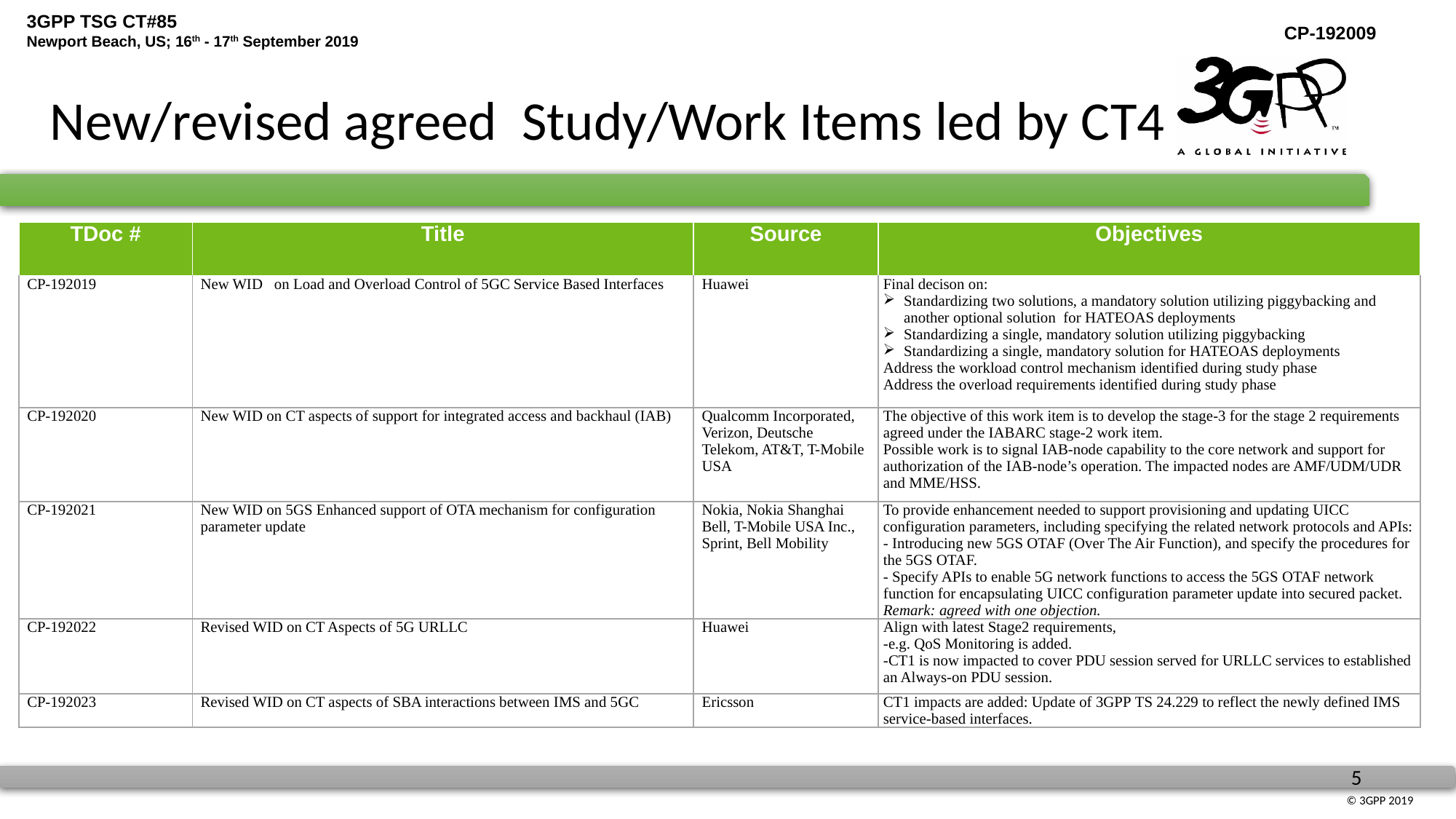

# New/revised agreed  Study/Work Items led by CT4
| TDoc # | Title | Source | Objectives |
| --- | --- | --- | --- |
| CP-192019 | New WID on Load and Overload Control of 5GC Service Based Interfaces | Huawei | Final decison on: Standardizing two solutions, a mandatory solution utilizing piggybacking and another optional solution for HATEOAS deployments Standardizing a single, mandatory solution utilizing piggybacking Standardizing a single, mandatory solution for HATEOAS deployments Address the workload control mechanism identified during study phase Address the overload requirements identified during study phase |
| CP-192020 | New WID on CT aspects of support for integrated access and backhaul (IAB) | Qualcomm Incorporated, Verizon, Deutsche Telekom, AT&T, T-Mobile USA | The objective of this work item is to develop the stage-3 for the stage 2 requirements agreed under the IABARC stage-2 work item. Possible work is to signal IAB-node capability to the core network and support for authorization of the IAB-node’s operation. The impacted nodes are AMF/UDM/UDR and MME/HSS. |
| CP-192021 | New WID on 5GS Enhanced support of OTA mechanism for configuration parameter update | Nokia, Nokia Shanghai Bell, T-Mobile USA Inc., Sprint, Bell Mobility | To provide enhancement needed to support provisioning and updating UICC configuration parameters, including specifying the related network protocols and APIs: - Introducing new 5GS OTAF (Over The Air Function), and specify the procedures for the 5GS OTAF. - Specify APIs to enable 5G network functions to access the 5GS OTAF network function for encapsulating UICC configuration parameter update into secured packet. Remark: agreed with one objection. |
| CP-192022 | Revised WID on CT Aspects of 5G URLLC | Huawei | Align with latest Stage2 requirements, -e.g. QoS Monitoring is added. -CT1 is now impacted to cover PDU session served for URLLC services to established an Always-on PDU session. |
| CP-192023 | Revised WID on CT aspects of SBA interactions between IMS and 5GC | Ericsson | CT1 impacts are added: Update of 3GPP TS 24.229 to reflect the newly defined IMS service-based interfaces. |